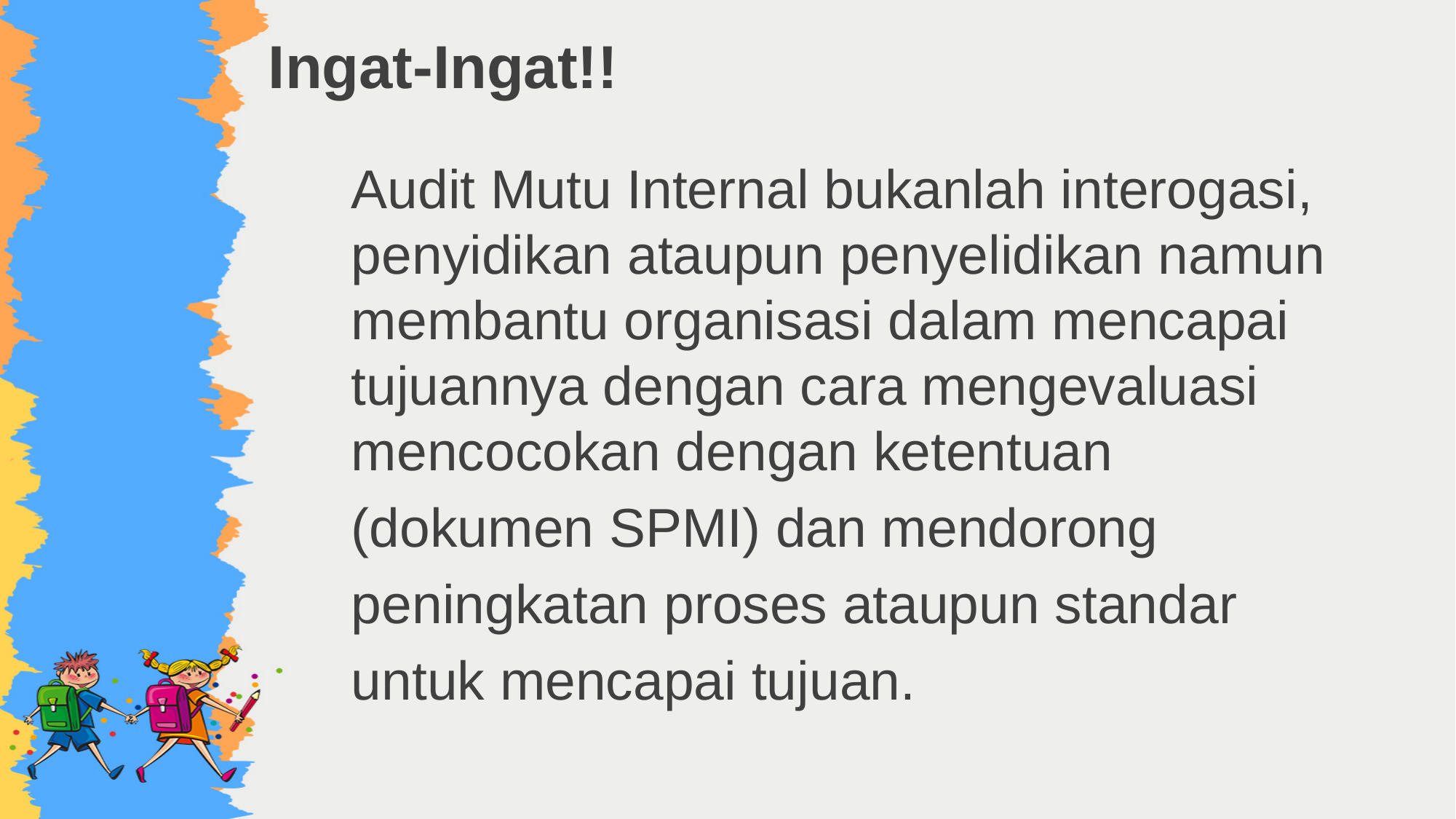

# Ingat-Ingat!!
Audit Mutu Internal bukanlah interogasi, penyidikan ataupun penyelidikan namun membantu organisasi dalam mencapai   tujuannya dengan cara mengevaluasi    mencocokan dengan ketentuan
(dokumen SPMI) dan mendorong
peningkatan proses ataupun standar
untuk mencapai tujuan.